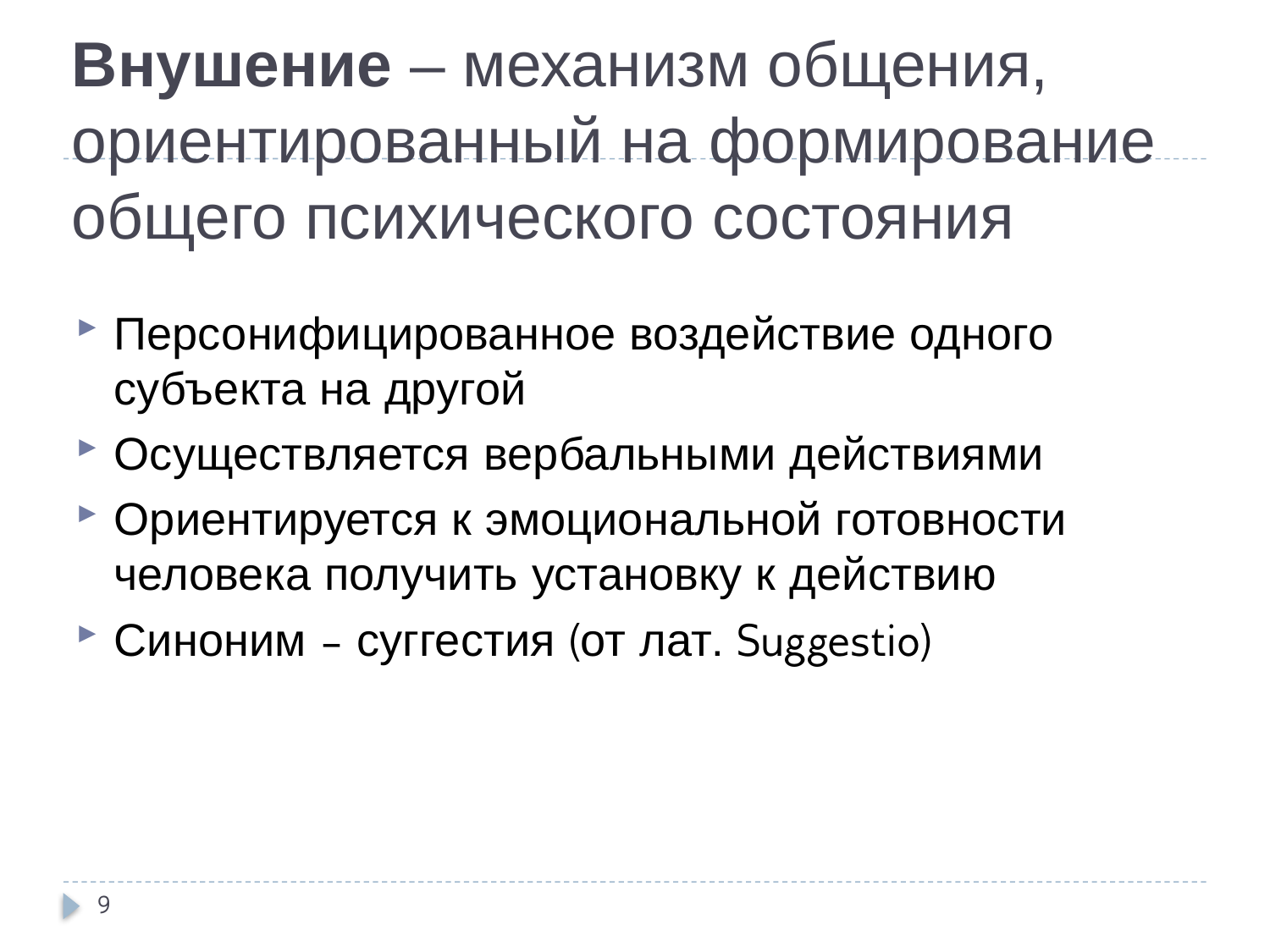

# Внушение – механизм общения, ориентированный на формирование общего психического состояния
Персонифицированное воздействие одного субъекта на другой
Осуществляется вербальными действиями
Ориентируется к эмоциональной готовности человека получить установку к действию
Синоним – суггестия (от лат. Suggestio)
9